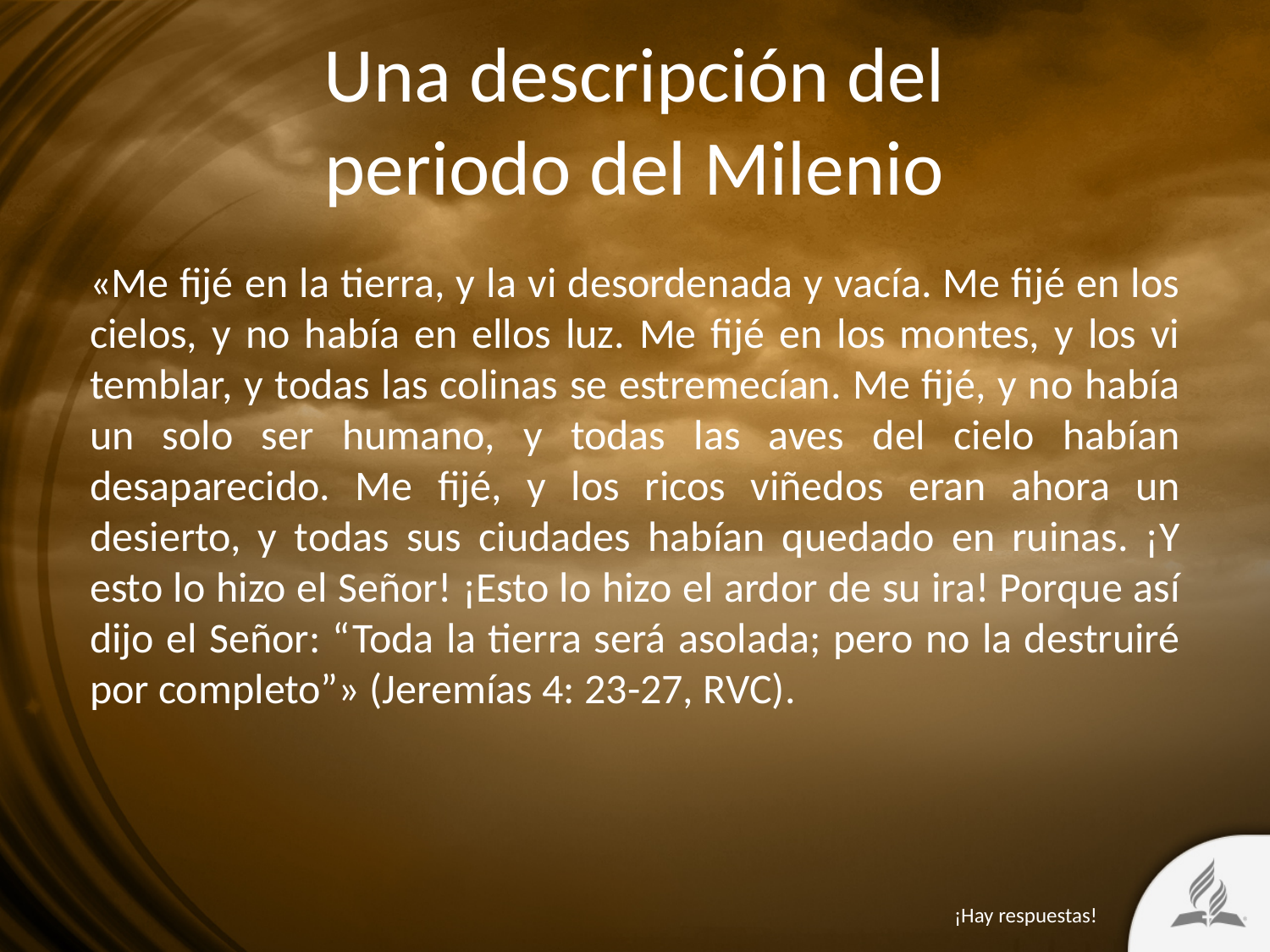

# Una descripción del periodo del Milenio
«Me fijé en la tierra, y la vi desordenada y vacía. Me fijé en los cielos, y no había en ellos luz. Me fijé en los montes, y los vi temblar, y todas las colinas se estremecían. Me fijé, y no había un solo ser humano, y todas las aves del cielo habían desaparecido. Me fijé, y los ricos viñedos eran ahora un desierto, y todas sus ciudades habían quedado en ruinas. ¡Y esto lo hizo el Señor! ¡Esto lo hizo el ardor de su ira! Porque así dijo el Señor: “Toda la tierra será asolada; pero no la destruiré por completo”» (Jeremías 4: 23-27, RVC).
¡Hay respuestas!